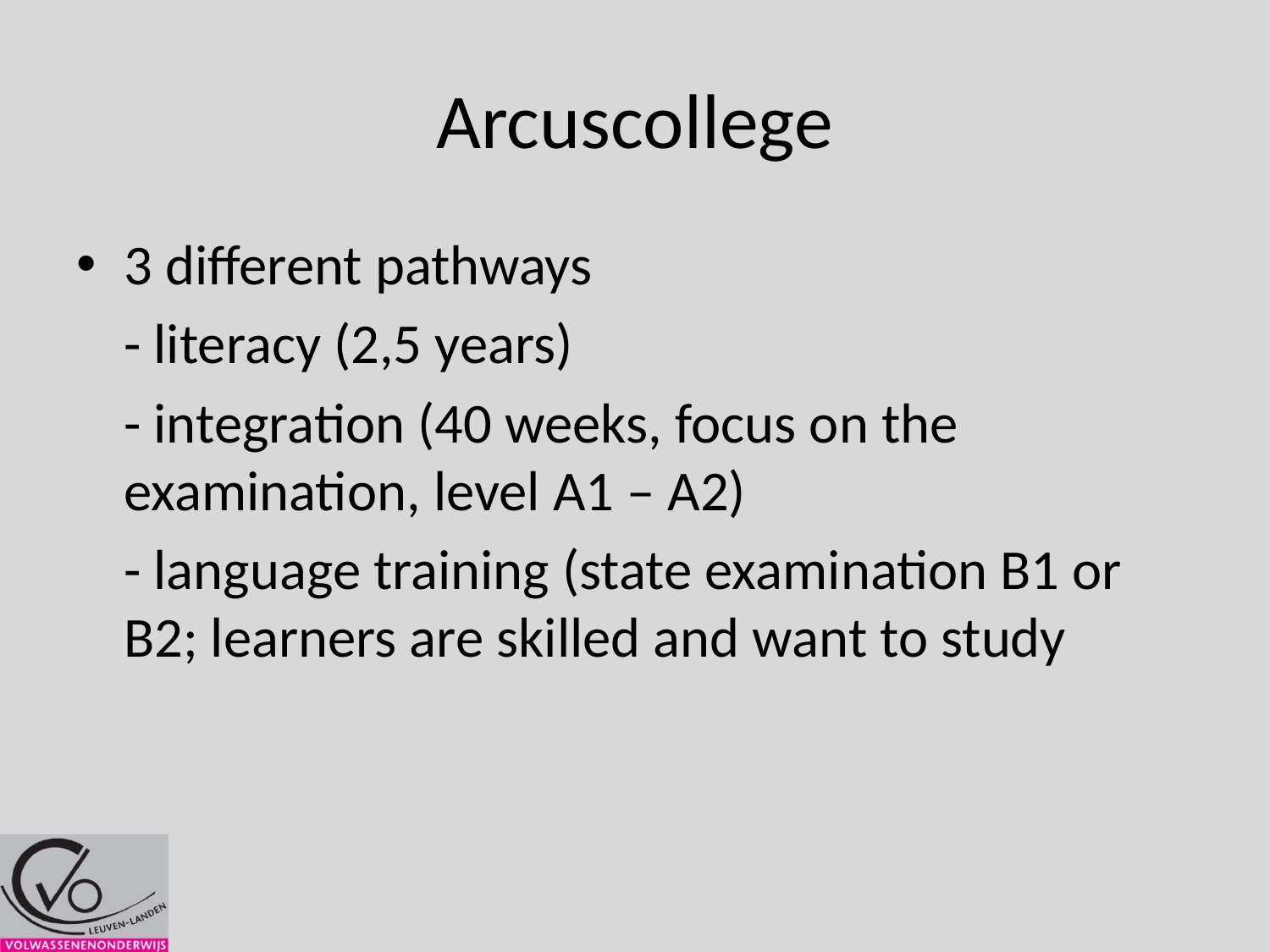

# Arcuscollege
3 different pathways
	- literacy (2,5 years)
	- integration (40 weeks, focus on the examination, level A1 – A2)
	- language training (state examination B1 or B2; learners are skilled and want to study